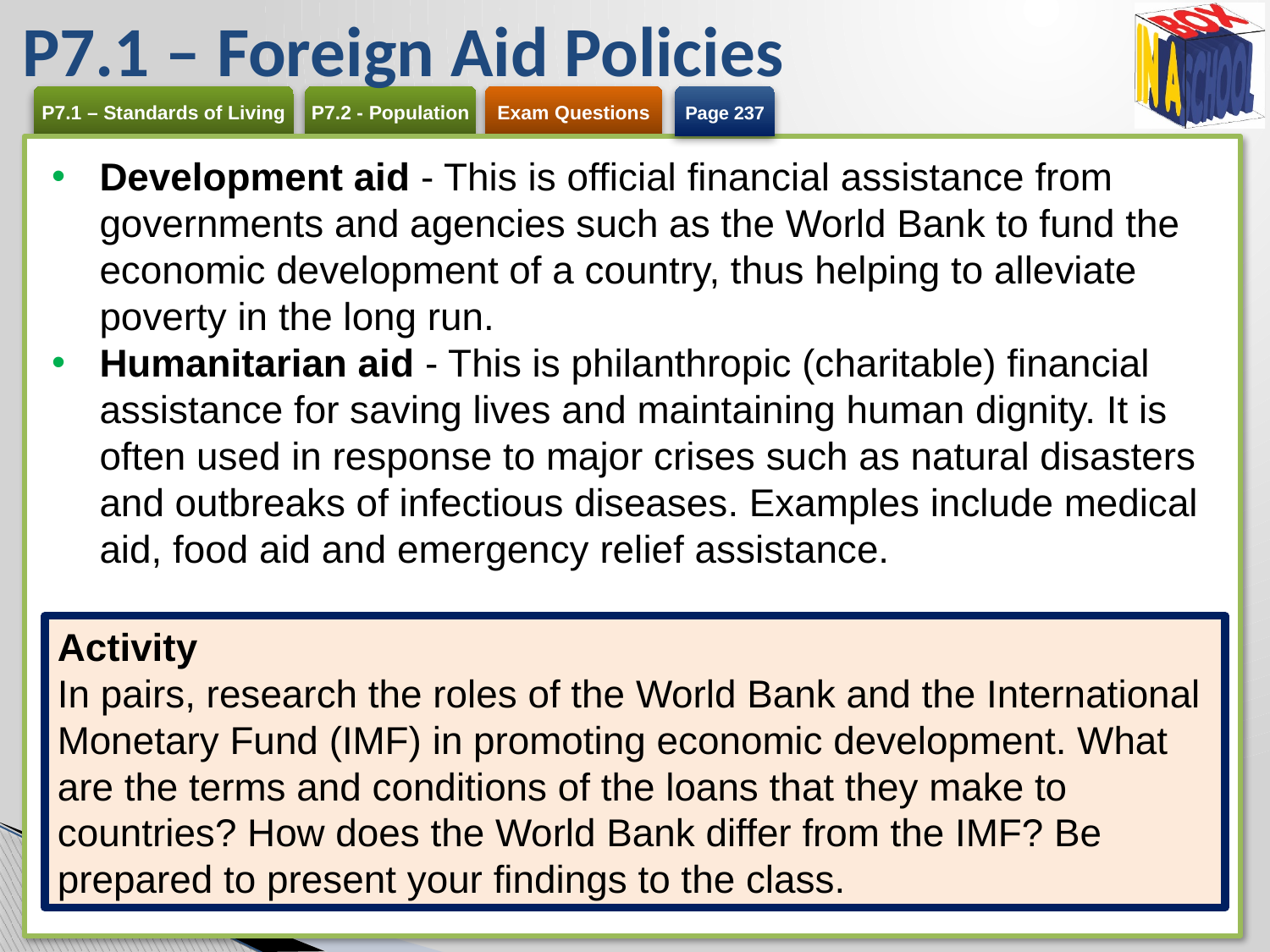

# P7.1 – Foreign Aid Policies
Page 237
Development aid - This is official financial assistance from governments and agencies such as the World Bank to fund the economic development of a country, thus helping to alleviate poverty in the long run.
Humanitarian aid - This is philanthropic (charitable) financial assistance for saving lives and maintaining human dignity. It is often used in response to major crises such as natural disasters and outbreaks of infectious diseases. Examples include medical aid, food aid and emergency relief assistance.
Activity
In pairs, research the roles of the World Bank and the International Monetary Fund (IMF) in promoting economic development. What are the terms and conditions of the loans that they make to countries? How does the World Bank differ from the IMF? Be prepared to present your findings to the class.